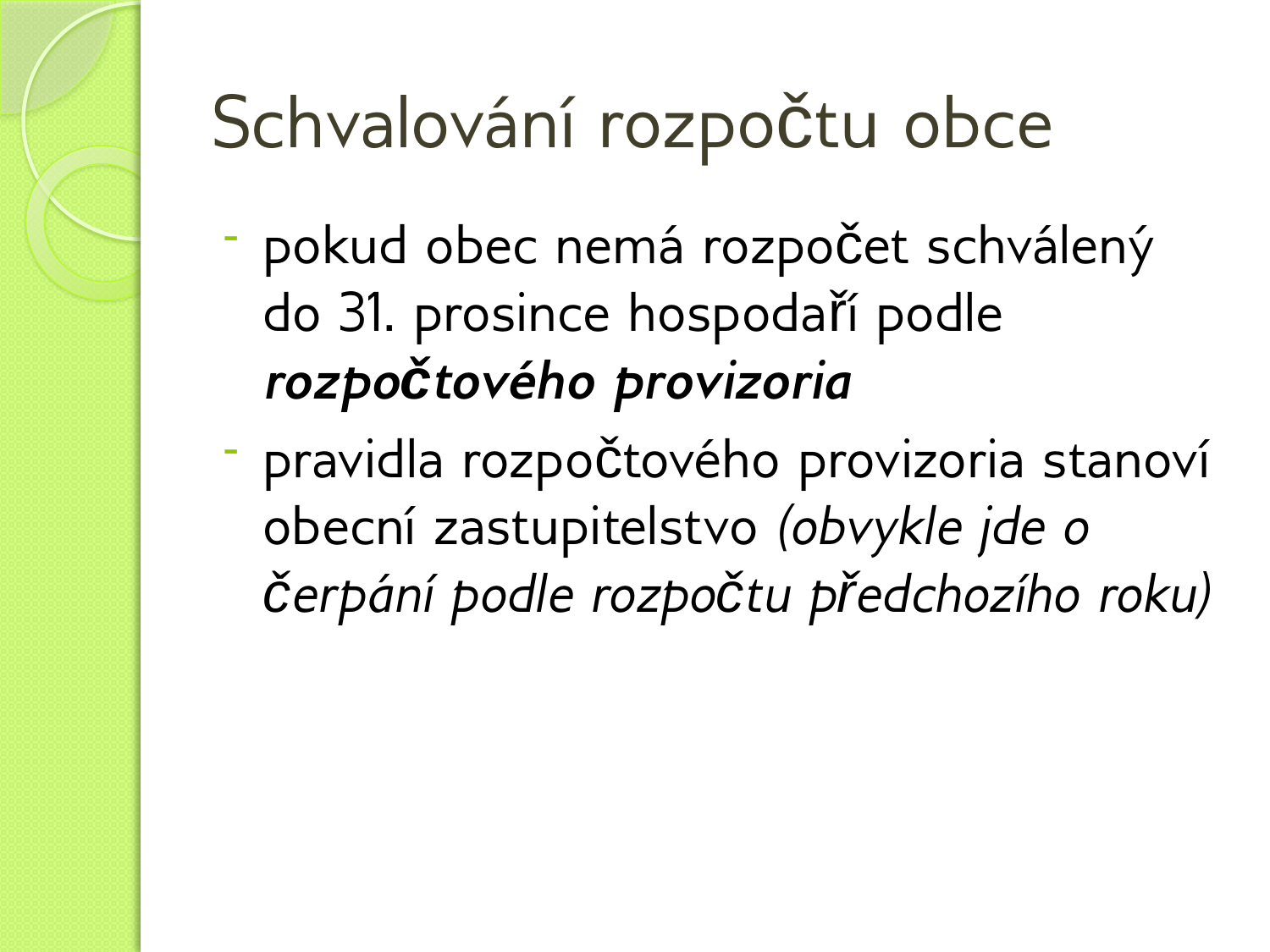

# Schvalování rozpočtu obce
pokud obec nemá rozpočet schválený do 31. prosince hospodaří podle rozpočtového provizoria
pravidla rozpočtového provizoria stanoví obecní zastupitelstvo (obvykle jde o čerpání podle rozpočtu předchozího roku)